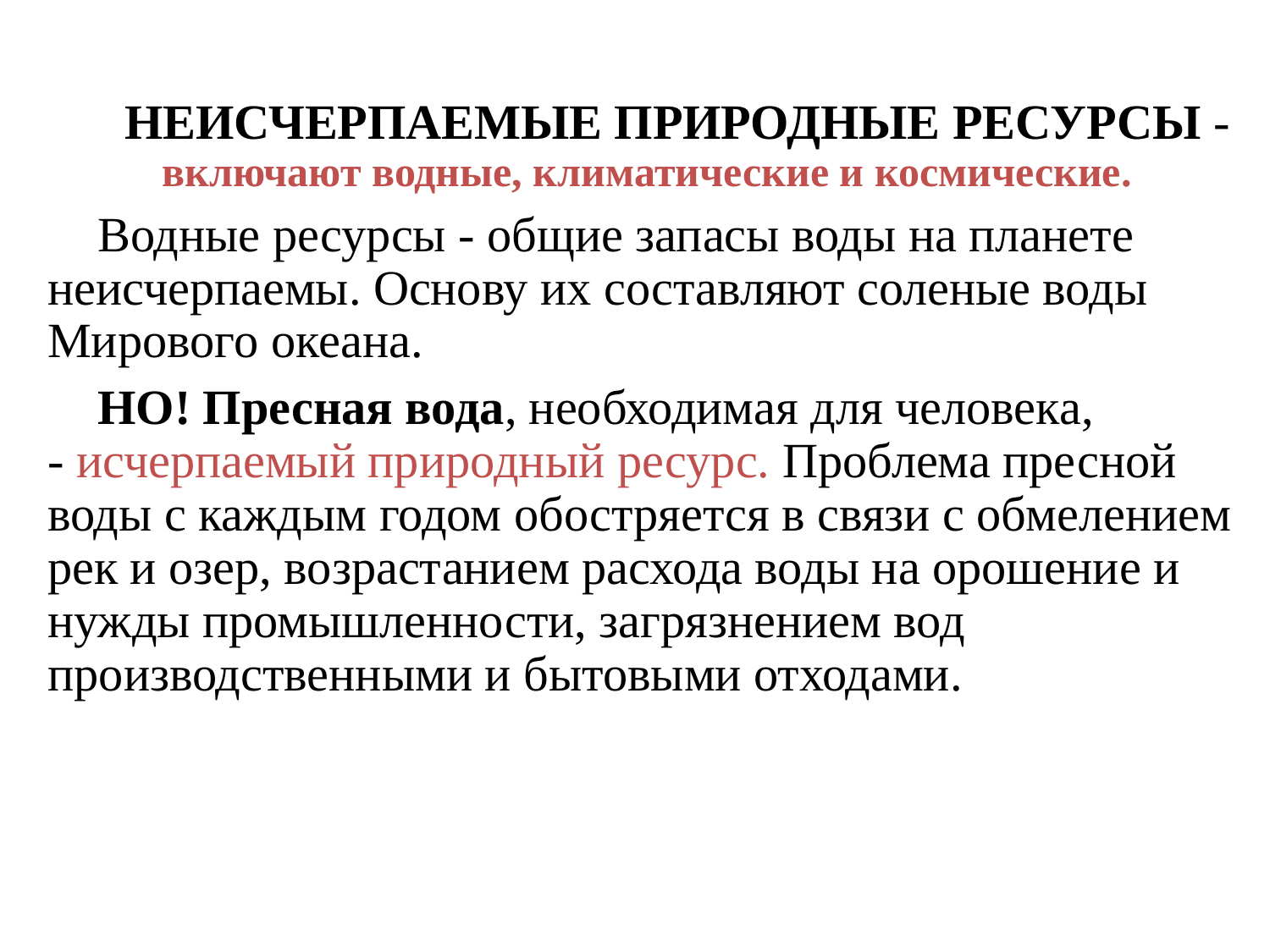

НЕИСЧЕРПАЕМЫЕ ПРИРОДНЫЕ РЕСУРСЫ - включают водные, климатические и космические.
Водные ресурсы - общие запасы воды на планете неисчерпаемы. Основу их составляют соленые воды Мирового океана.
НО! Пресная вода, необходимая для человека, - исчерпаемый природный ресурс. Проблема пресной воды с каждым годом обостряется в связи с обмелением рек и озер, возрастанием расхода воды на орошение и нужды промышленности, загрязнением вод производственными и бытовыми отходами.